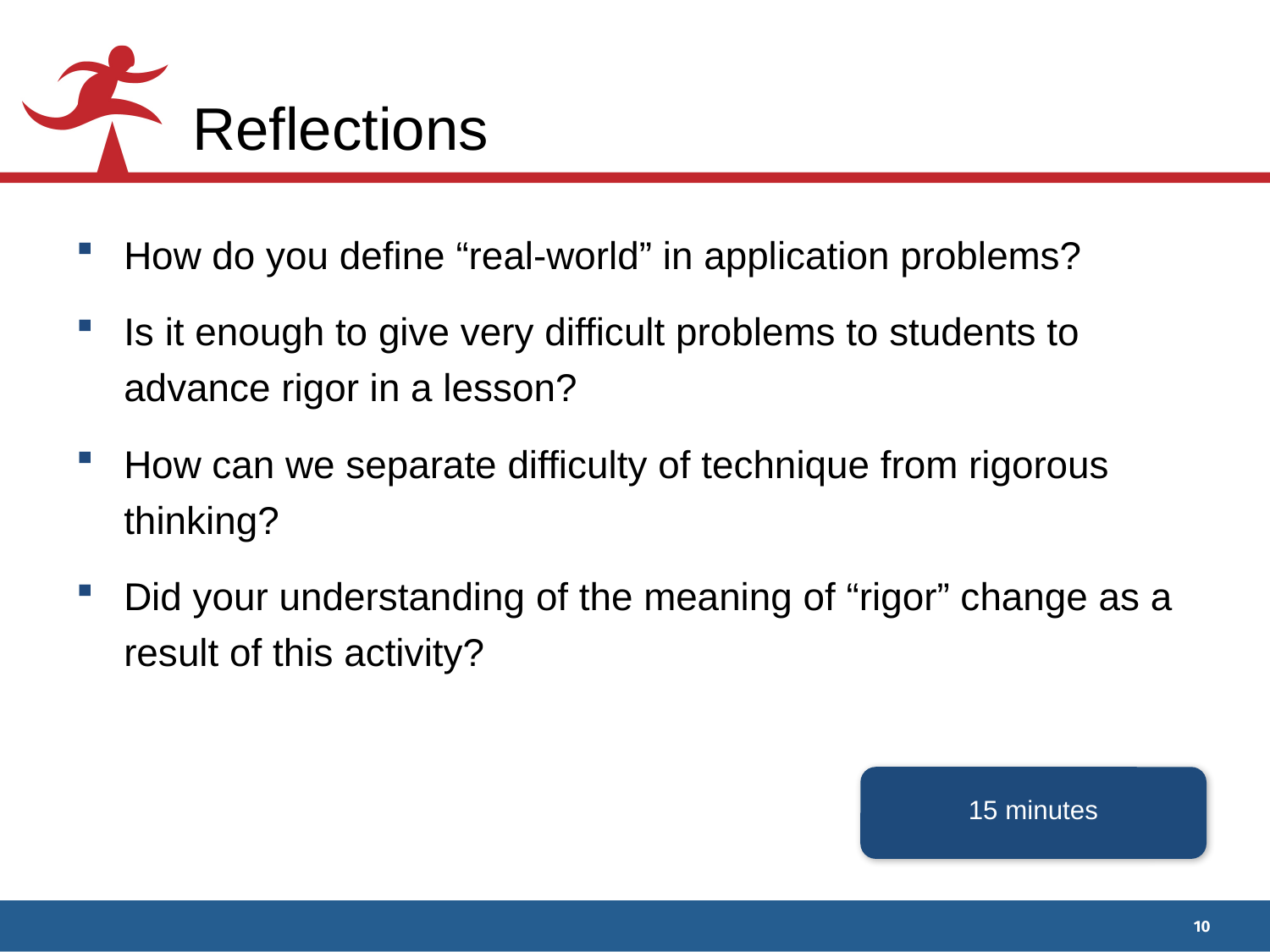

# Reflections
How do you define “real-world” in application problems?
Is it enough to give very difficult problems to students to advance rigor in a lesson?
How can we separate difficulty of technique from rigorous thinking?
Did your understanding of the meaning of “rigor” change as a result of this activity?

15 minutes